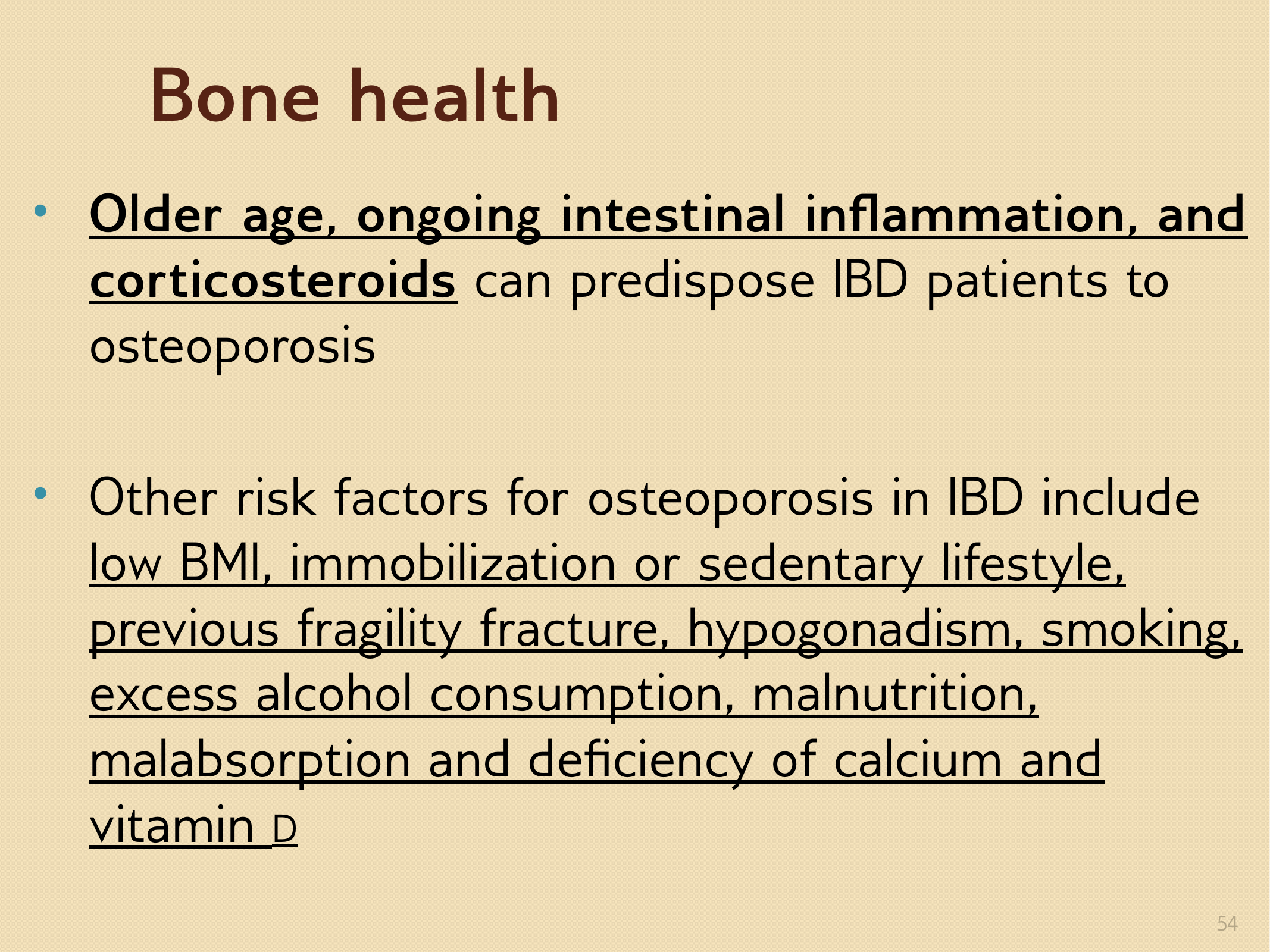

# Bone health
Older age, ongoing intestinal inflammation, and corticosteroids can predispose IBD patients to osteoporosis

Other risk factors for osteoporosis in IBD include low BMI, immobilization or sedentary lifestyle, previous fragility fracture, hypogonadism, smoking, excess alcohol consumption, malnutrition, malabsorption and deficiency of calcium and vitamin D
54